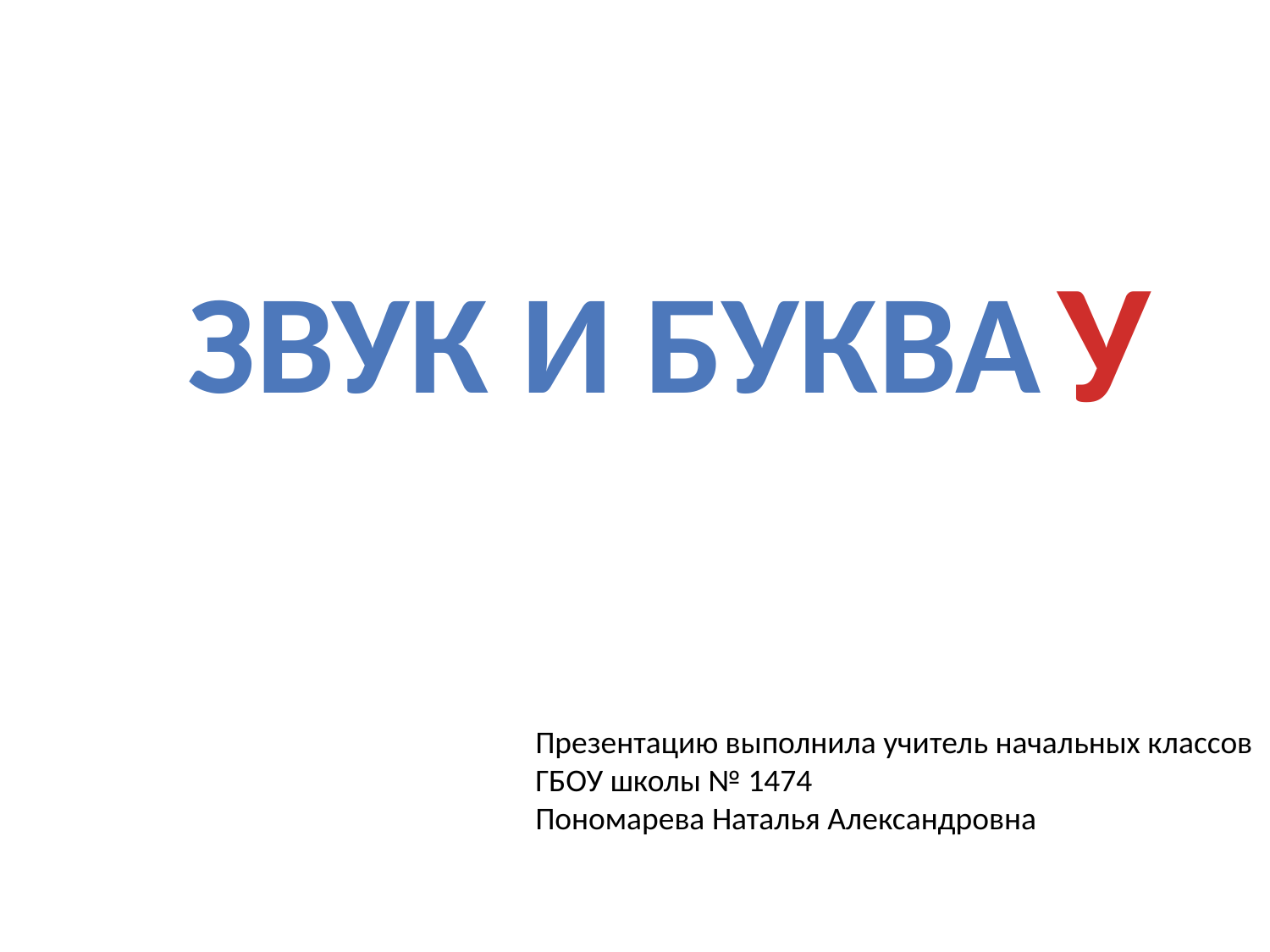

У
Звук и буква
Презентацию выполнила учитель начальных классов
ГБОУ школы № 1474
Пономарева Наталья Александровна